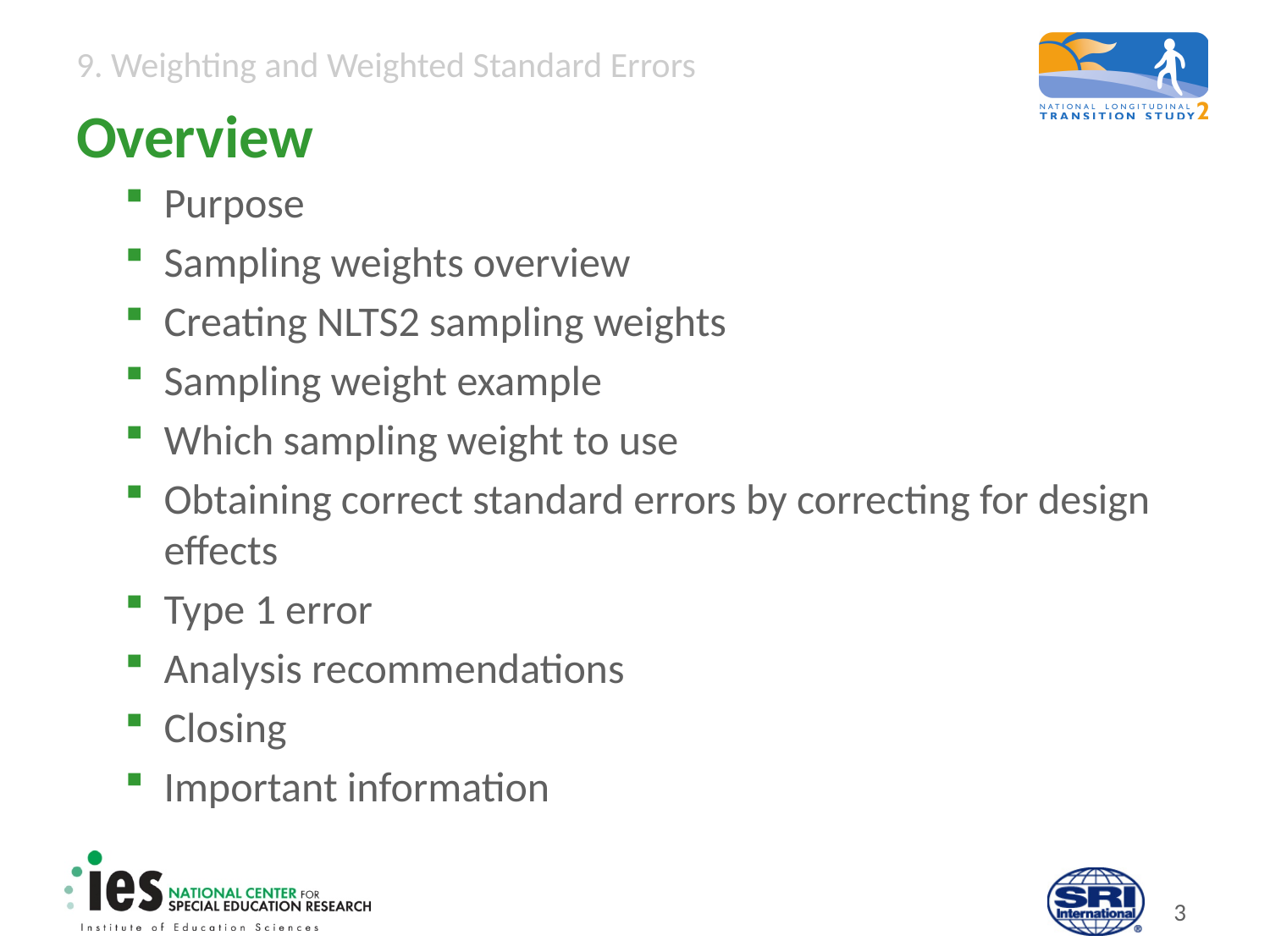

# Overview
Purpose
Sampling weights overview
Creating NLTS2 sampling weights
Sampling weight example
Which sampling weight to use
Obtaining correct standard errors by correcting for design effects
Type 1 error
Analysis recommendations
Closing
Important information
3